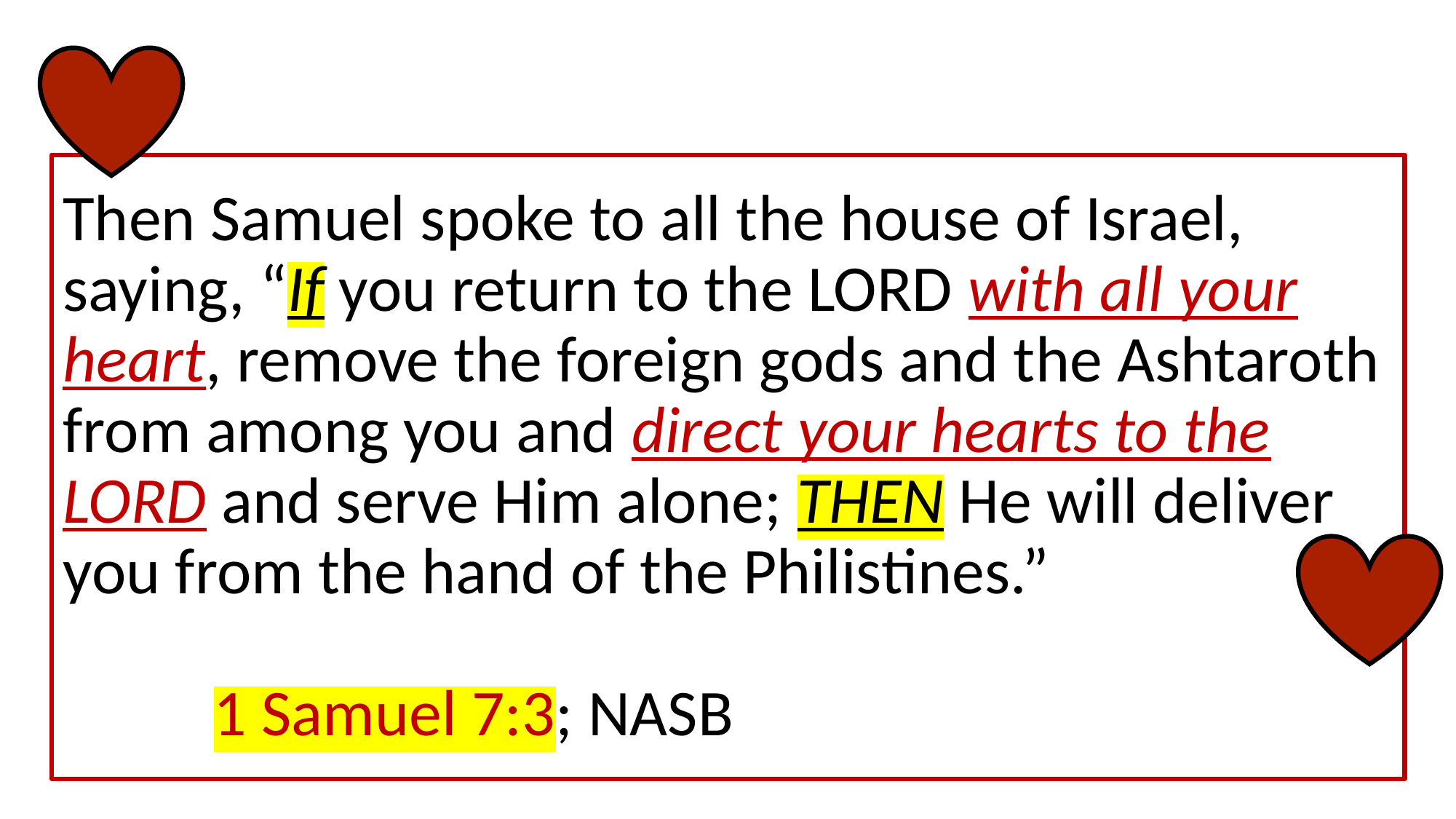

# Then Samuel spoke to all the house of Israel, saying, “If you return to the LORD with all your heart, remove the foreign gods and the Ashtaroth from among you and direct your hearts to the LORD and serve Him alone; THEN He will deliver you from the hand of the Philistines.” 1 Samuel 7:3; NASB